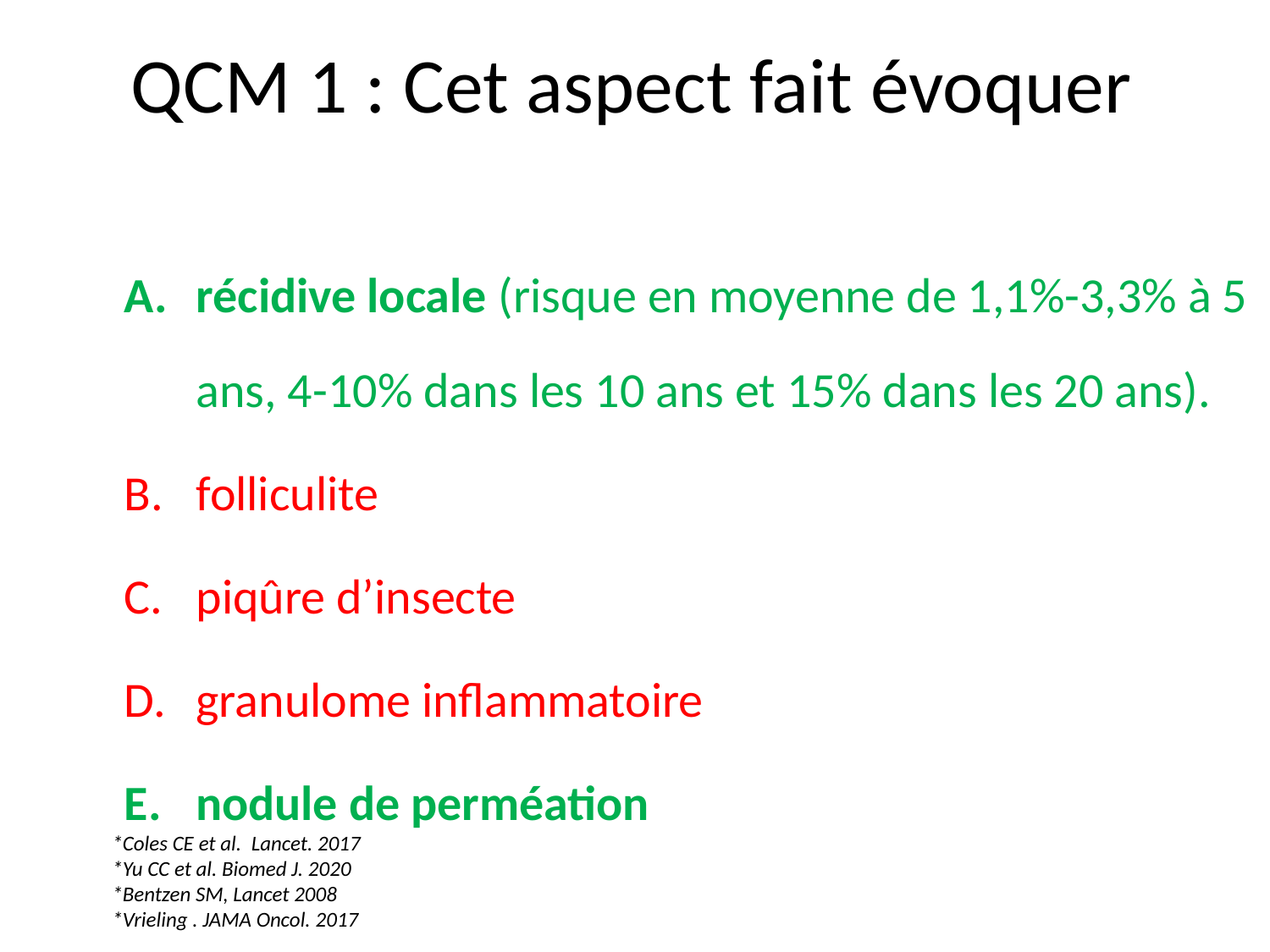

# QCM 1 : Cet aspect fait évoquer
récidive locale (risque en moyenne de 1,1%-3,3% à 5 ans, 4-10% dans les 10 ans et 15% dans les 20 ans).
folliculite
piqûre d’insecte
granulome inflammatoire
nodule de perméation

*Coles CE et al.  Lancet. 2017
*Yu CC et al. Biomed J. 2020
*Bentzen SM, Lancet 2008
*Vrieling . JAMA Oncol. 2017